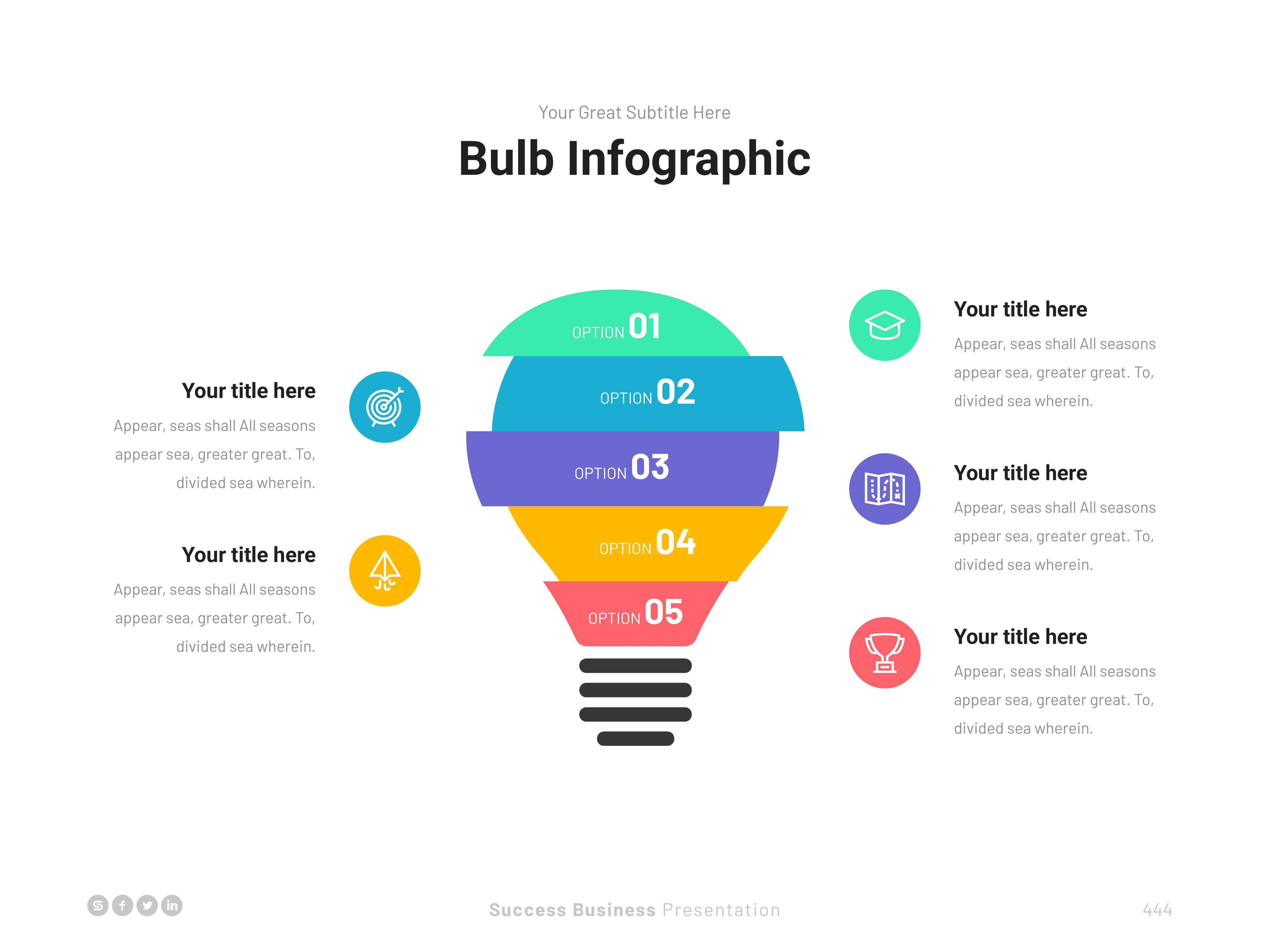

Your Great Subtitle Here
Bulb Infographic
Your title here
Appear, seas shall All seasons appear sea, greater great. To, divided sea wherein.

OPTION 01

OPTION 02
Your title here
Appear, seas shall All seasons appear sea, greater great. To, divided sea wherein.

OPTION 03
Your title here
Appear, seas shall All seasons appear sea, greater great. To, divided sea wherein.

OPTION 04
Your title here
Appear, seas shall All seasons appear sea, greater great. To, divided sea wherein.

OPTION 05
Your title here
Appear, seas shall All seasons appear sea, greater great. To, divided sea wherein.